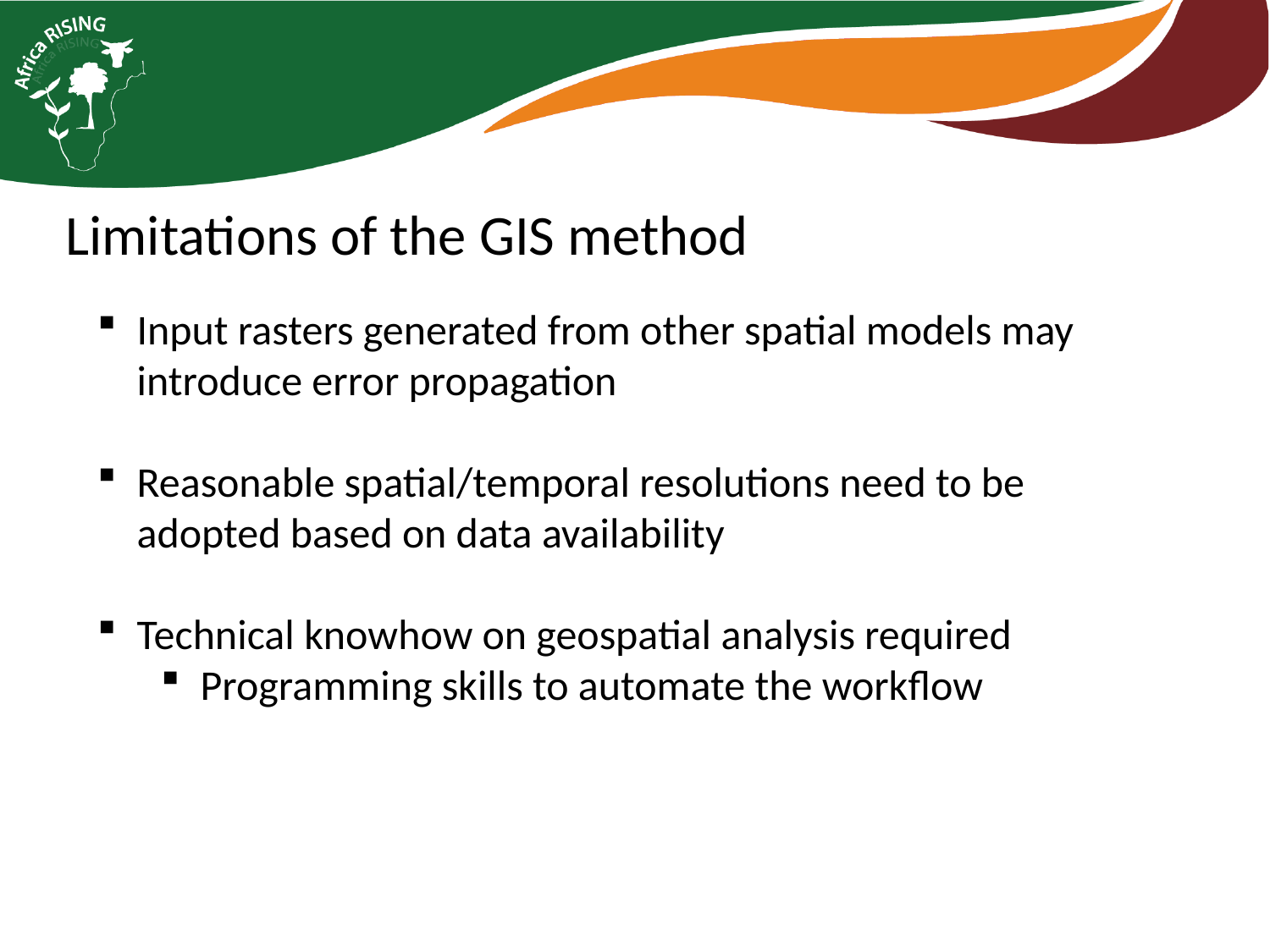

# Limitations of the GIS method
Input rasters generated from other spatial models may introduce error propagation

Reasonable spatial/temporal resolutions need to be adopted based on data availability

Technical knowhow on geospatial analysis required
Programming skills to automate the workflow